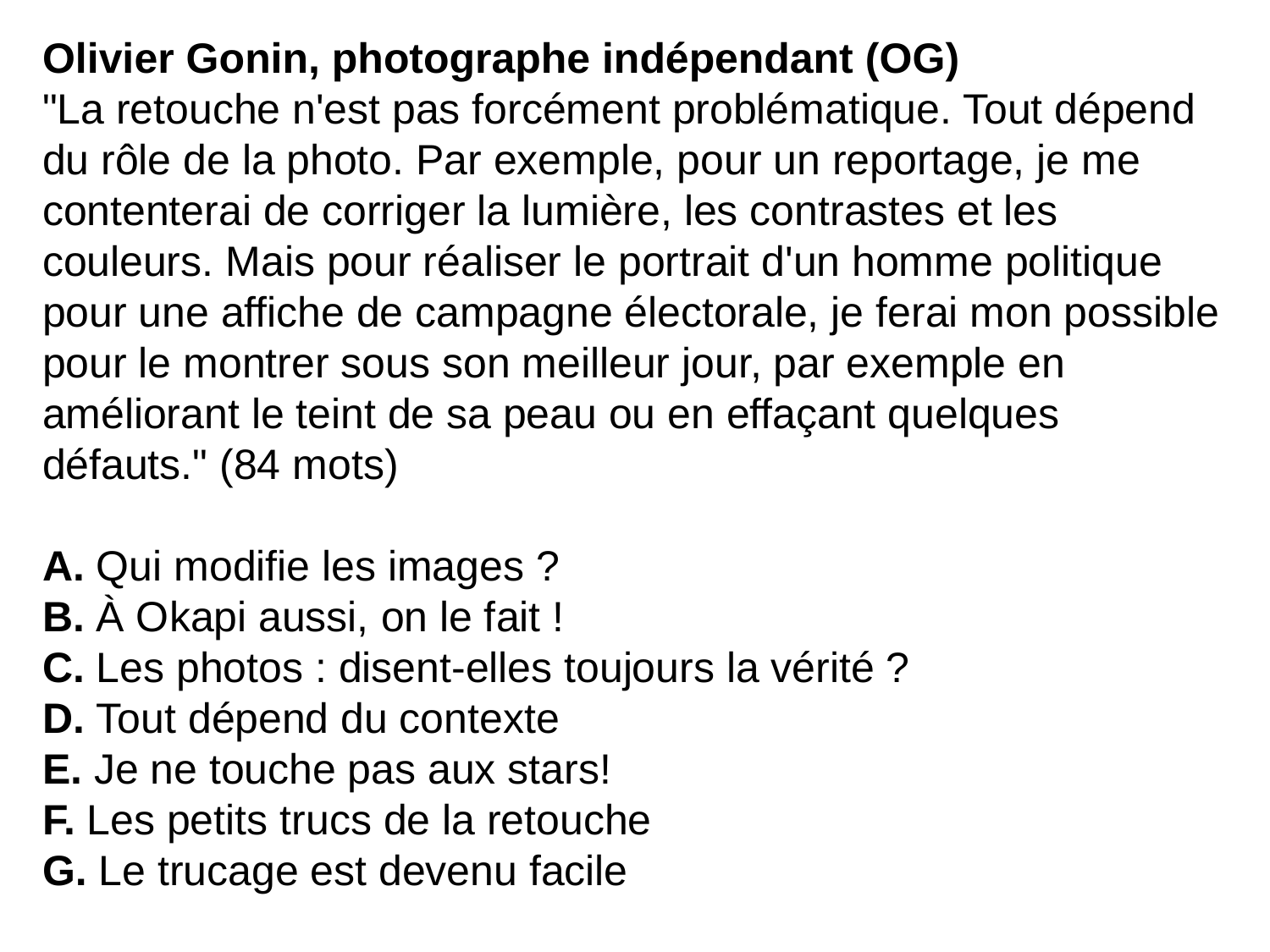

Olivier Gonin, photographe indépendant (OG)
"La retouche n'est pas forcément problématique. Tout dépend du rôle de la photo. Par exemple, pour un reportage, je me contenterai de corriger la lumière, les contrastes et les couleurs. Mais pour réaliser le portrait d'un homme politique pour une affiche de campagne électorale, je ferai mon possible pour le montrer sous son meilleur jour, par exemple en améliorant le teint de sa peau ou en effaçant quelques défauts." (84 mots)

A. Qui modifie les images ?
B. À Okapi aussi, on le fait !
C. Les photos : disent-elles toujours la vérité ?
D. Tout dépend du contexte
E. Je ne touche pas aux stars!
F. Les petits trucs de la retouche
G. Le trucage est devenu facile